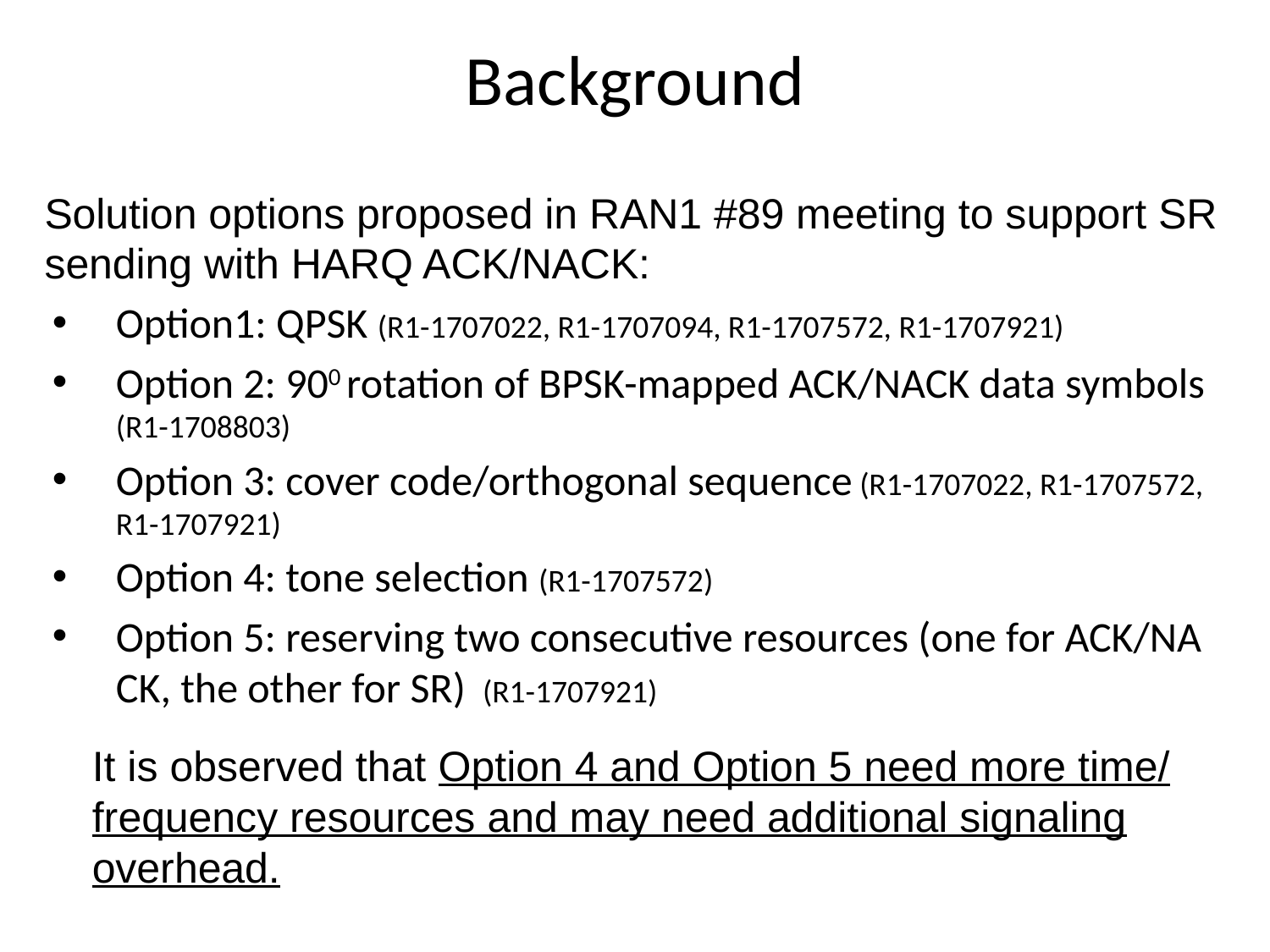

Background
Solution options proposed in RAN1 #89 meeting to support SR sending with HARQ ACK/NACK:
Option1: QPSK (R1-1707022, R1-1707094, R1-1707572, R1-1707921)
Option 2: 900 rotation of BPSK-mapped ACK/NACK data symbols (R1-1708803)
Option 3: cover code/orthogonal sequence (R1-1707022, R1-1707572, R1-1707921)
Option 4: tone selection (R1-1707572)
Option 5: reserving two consecutive resources (one for ACK/NA CK, the other for SR)  (R1-1707921)

It is observed that Option 4 and Option 5 need more time/ frequency resources and may need additional signaling overhead.